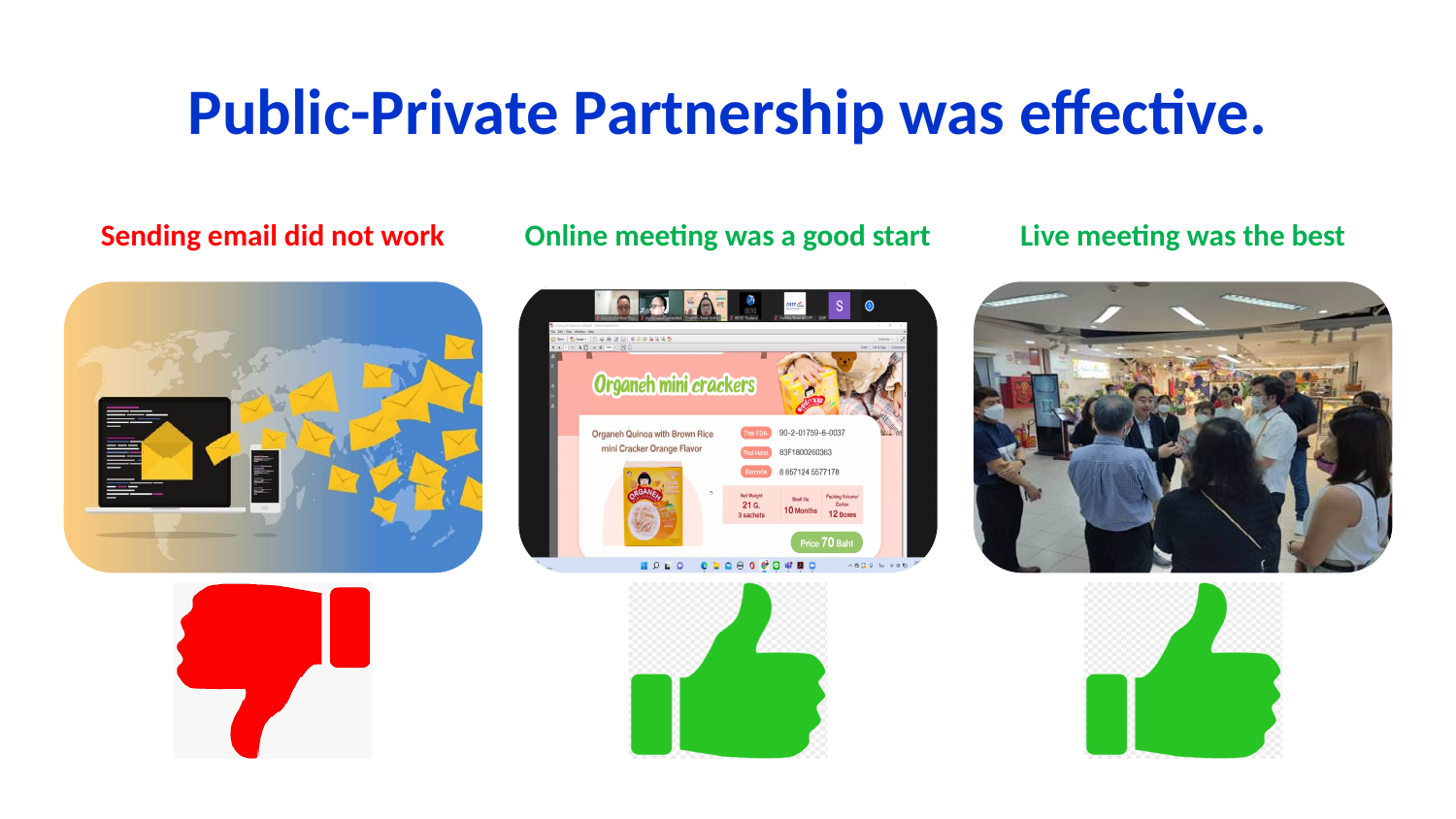

Public-Private Partnership was effective.
Sending email did not work

Online meeting was a good start

Live meeting was the best